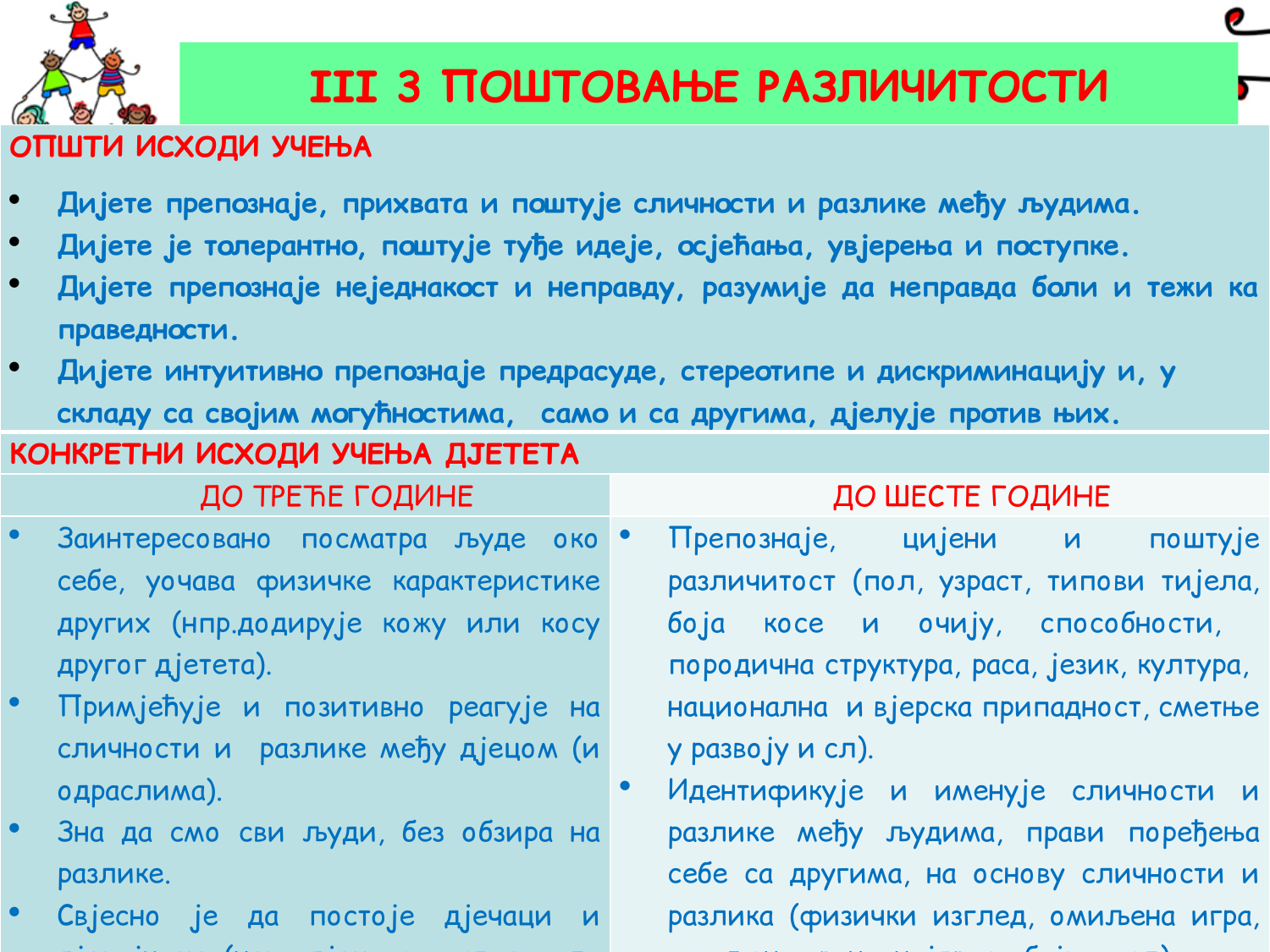

# III 3 ПОШТОВАЊЕ РАЗЛИЧИТОСТИ
| ОПШТИ ИСХОДИ УЧЕЊА Дијете препознаје, прихвата и поштује сличности и разлике међу људима. Дијете је толерантно, поштује туђе идеје, осјећања, увјерења и поступке. Дијете препознаје неједнакост и неправду, разумије да неправда боли и тежи ка праведности. Дијете интуитивно препознаје предрасуде, стереотипе и дискриминацију и, у складу са својим могућностима, само и са другима, дјелује против њих. |  |
| --- | --- |
| КОНКРЕТНИ ИСХОДИ УЧЕЊА ДЈЕТЕТА |  |
| ДО ТРЕЋЕ ГОДИНЕ | ДО ШЕСТЕ ГОДИНЕ |
| Заинтересовано посматра људе око себе, уочава физичке карактеристике других (нпр.додирује кожу или косу другог дјетета). Примјећује и позитивно реагује на сличности и разлике међу дјецом (и одраслима). Зна да смо сви људи, без обзира на разлике. Свјесно је да постоје дјечаци и дјевојчице (нека дјеца су истог пола као оно, а нека различитог). | Препознаје, цијени и поштује различитост (пол, узраст, типови тијела, боја косе и очију, способности, породична структура, раса, језик, култура, национална и вјерска припадност, сметње у развоју и сл). Идентификује и именује сличности и разлике међу људима, прави поређења себе са другима, на основу сличности и разлика (физички изглед, омиљена игра, омиљена храна, најдража бајка и сл). Показује знатижељу за полне разлике између дјечака и дјевојчица. ИТД. |